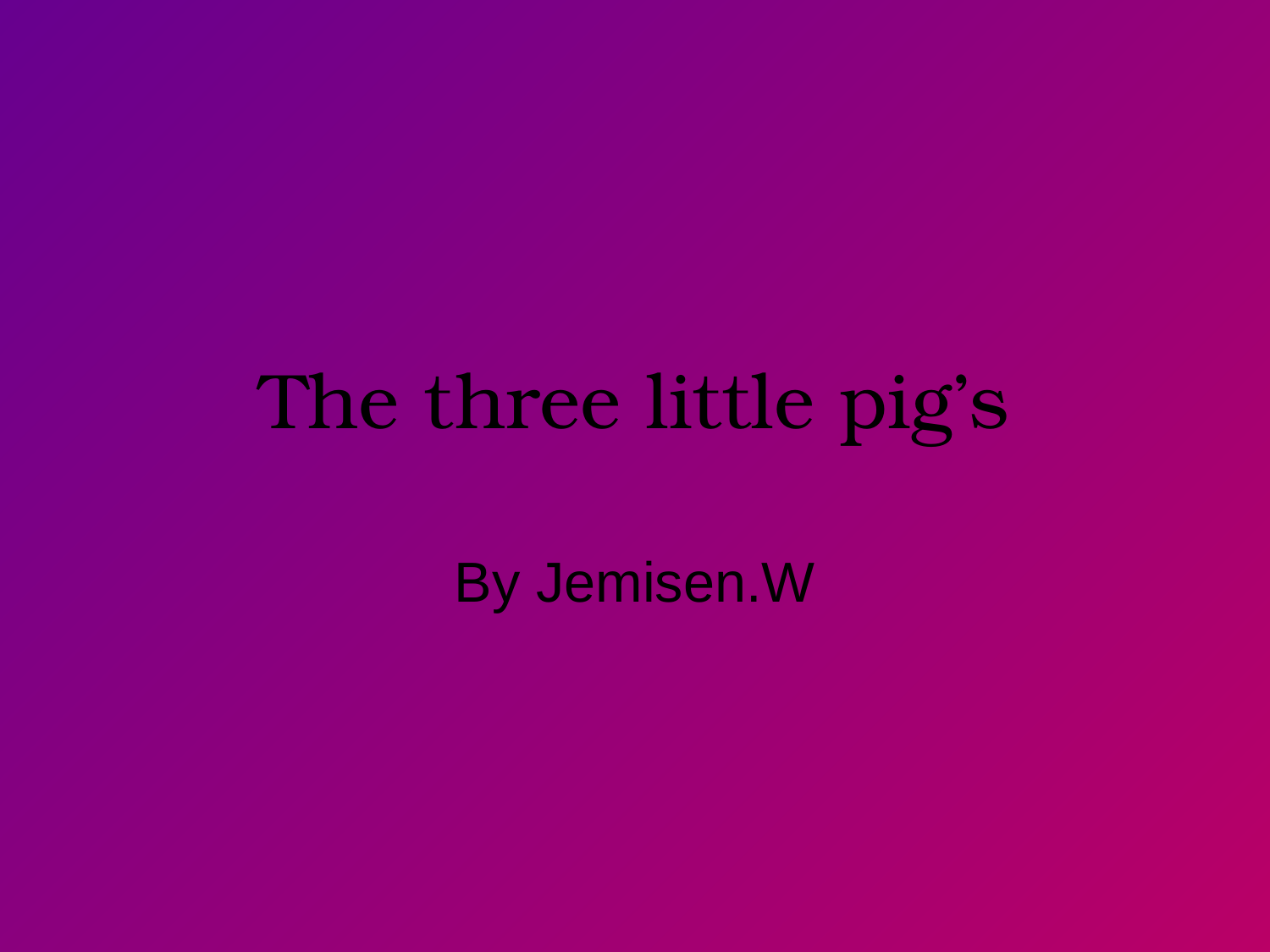

# The three little pig’s
By Jemisen.W